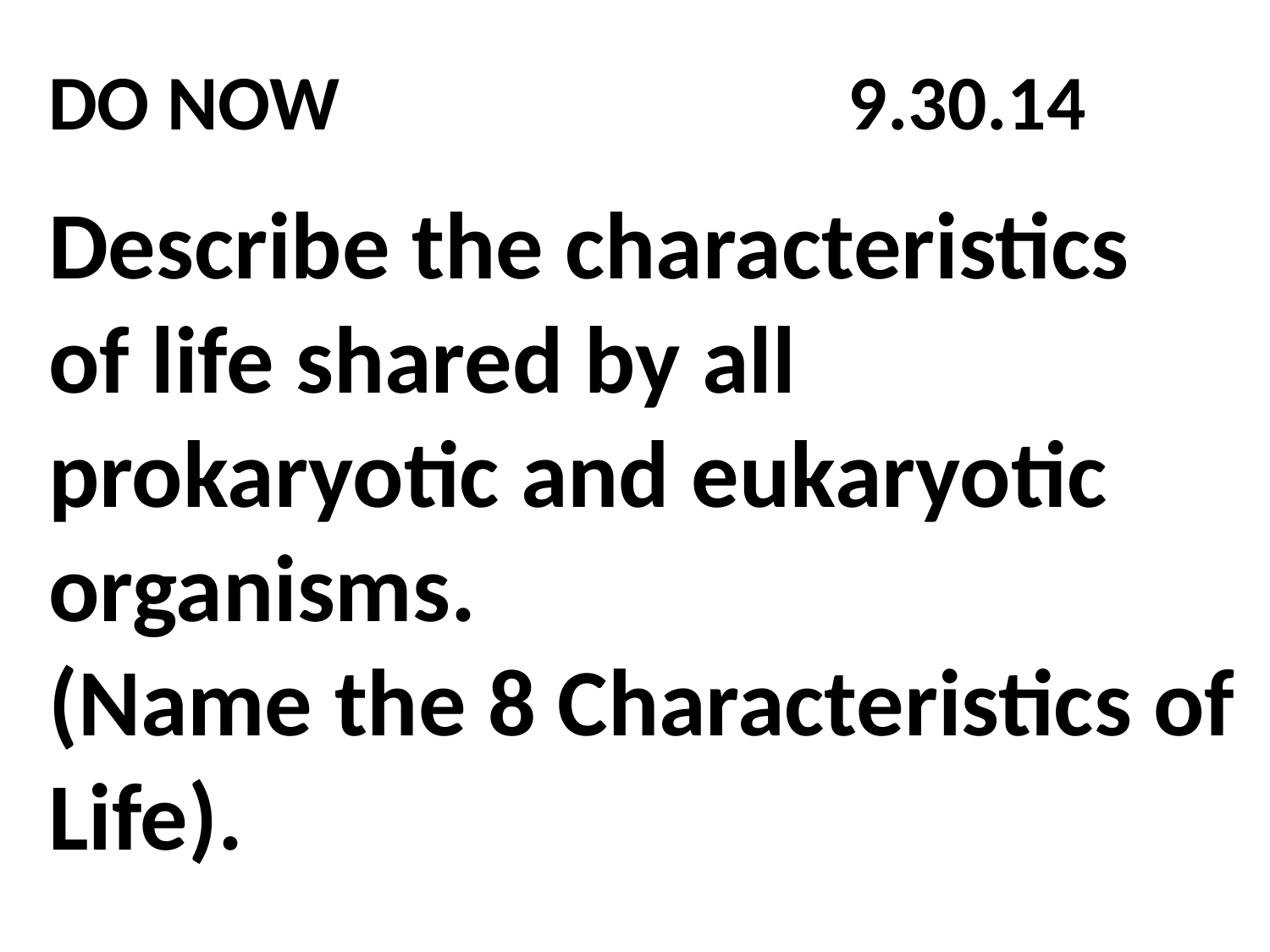

DO NOW                             9.30.14

Describe the characteristics
of life shared by all prokaryotic and eukaryotic organisms.
(Name the 8 Characteristics of Life).